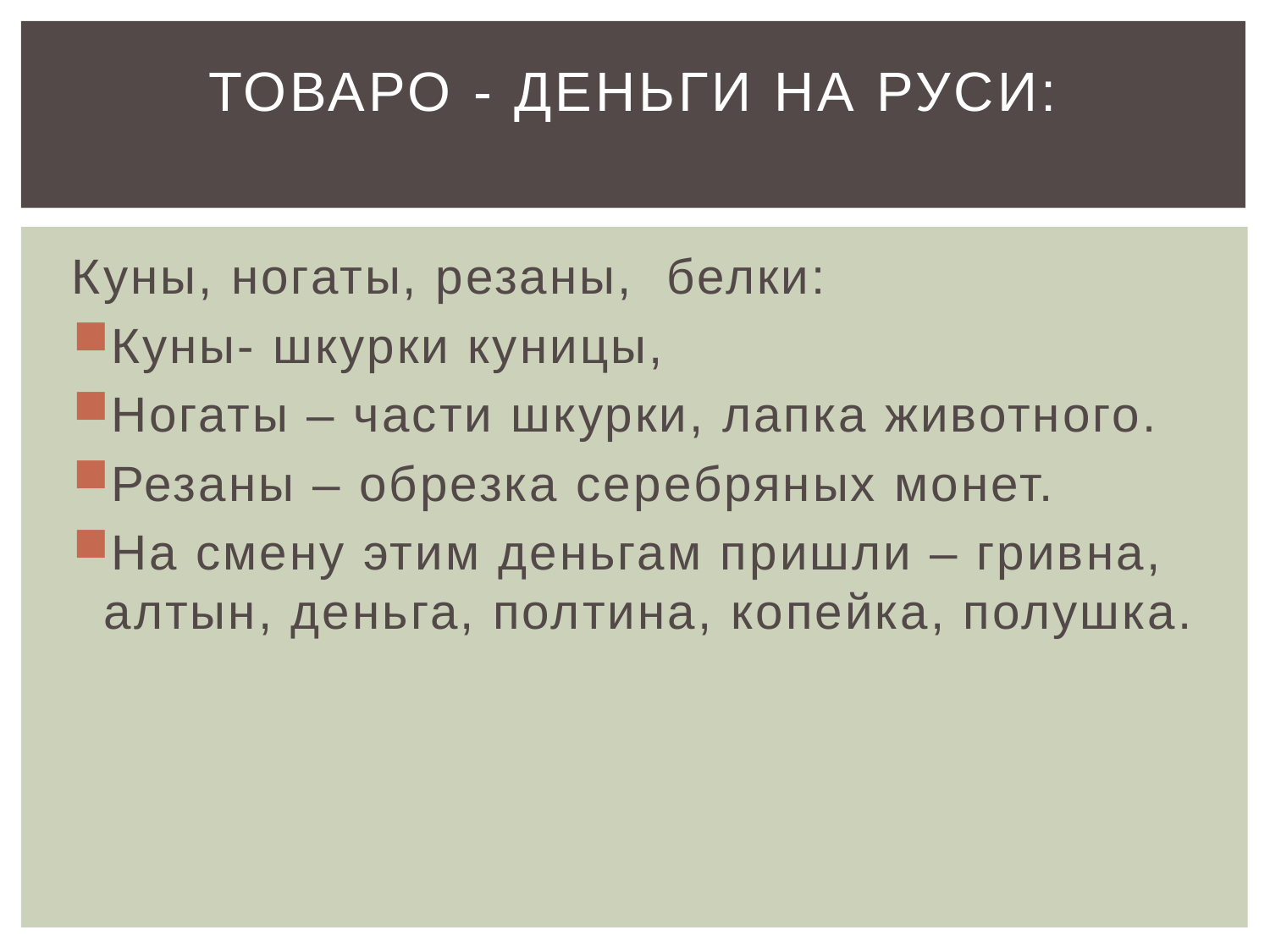

# Товаро - деньги на Руси:
Куны, ногаты, резаны,  белки:
Куны- шкурки куницы,
Ногаты – части шкурки, лапка животного.
Резаны – обрезка серебряных монет.
На смену этим деньгам пришли – гривна,  алтын, деньга, полтина, копейка, полушка.